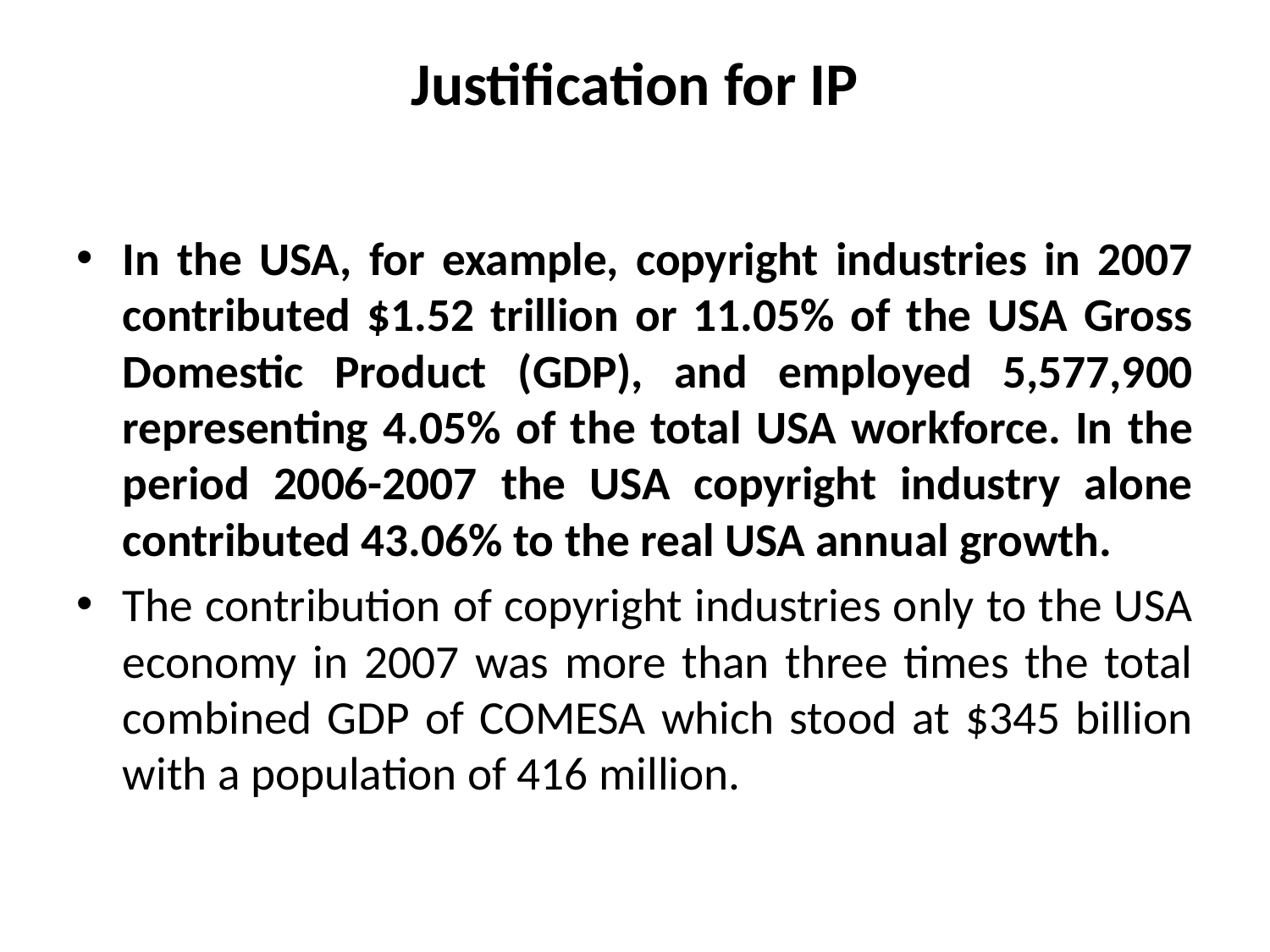

# Justification for IP
In the USA, for example, copyright industries in 2007 contributed $1.52 trillion or 11.05% of the USA Gross Domestic Product (GDP), and employed 5,577,900 representing 4.05% of the total USA workforce. In the period 2006-2007 the USA copyright industry alone contributed 43.06% to the real USA annual growth.
The contribution of copyright industries only to the USA economy in 2007 was more than three times the total combined GDP of COMESA which stood at $345 billion with a population of 416 million.